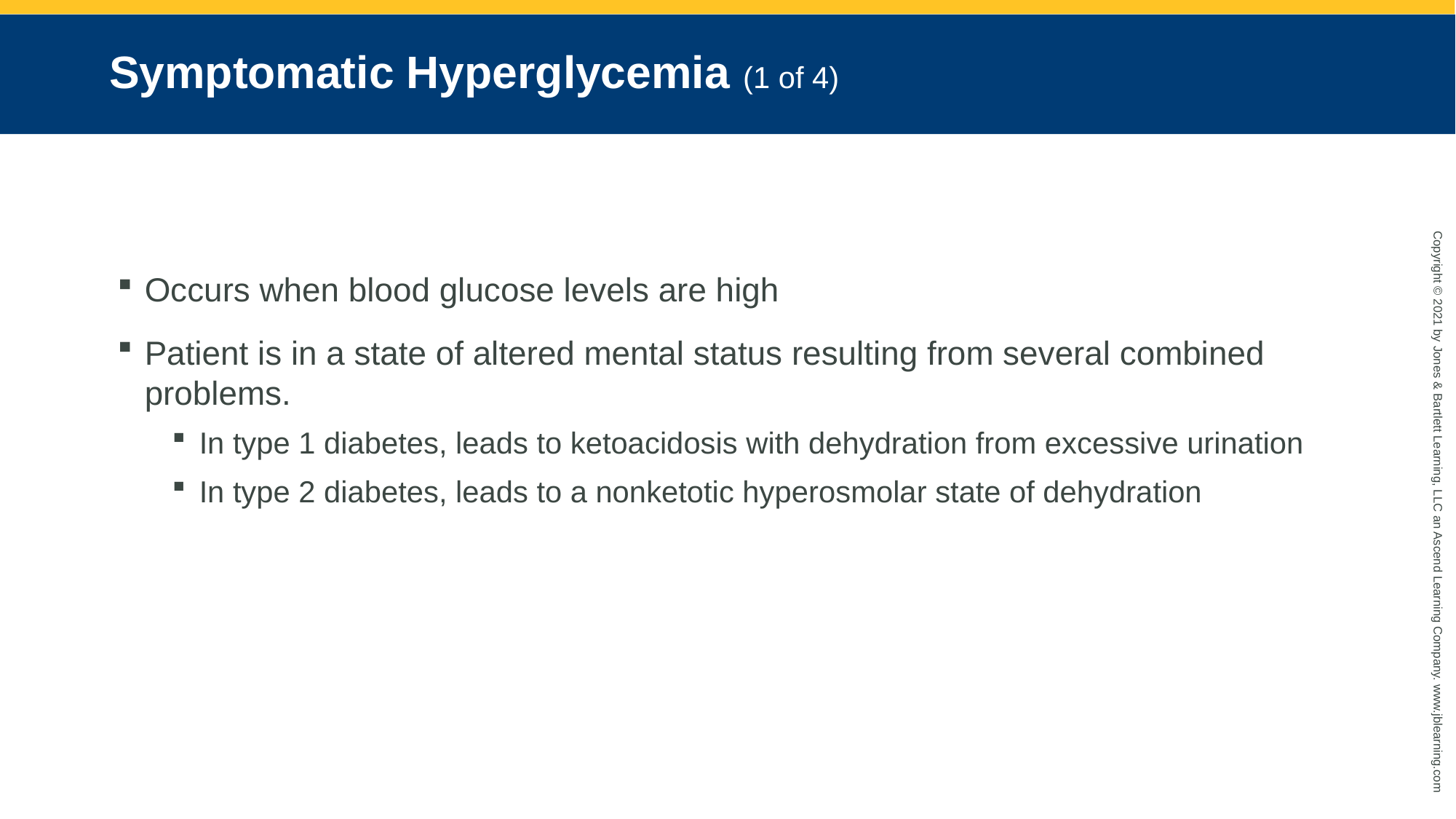

# Symptomatic Hyperglycemia (1 of 4)
Occurs when blood glucose levels are high
Patient is in a state of altered mental status resulting from several combined problems.
In type 1 diabetes, leads to ketoacidosis with dehydration from excessive urination
In type 2 diabetes, leads to a nonketotic hyperosmolar state of dehydration